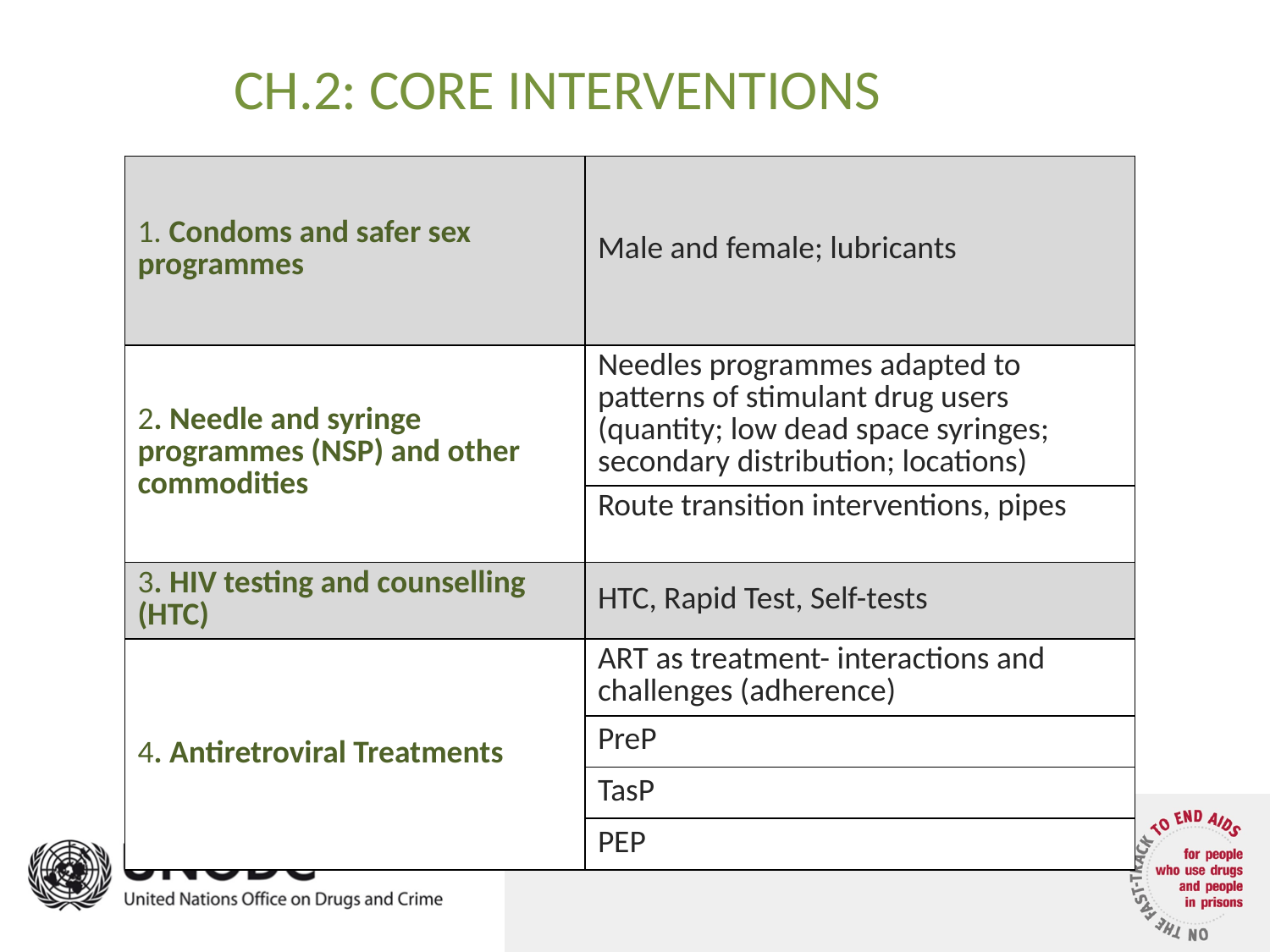

CH.2: CORE INTERVENTIONS
| 1. Condoms and safer sex programmes | Male and female; lubricants |
| --- | --- |
| 2. Needle and syringe programmes (NSP) and other commodities | Needles programmes adapted to patterns of stimulant drug users (quantity; low dead space syringes; secondary distribution; locations) |
|  | Route transition interventions, pipes |
| 3. HIV testing and counselling (HTC) | HTC, Rapid Test, Self-tests |
| 4. Antiretroviral Treatments | ART as treatment- interactions and challenges (adherence) |
|  | PreP |
|  | TasP |
|  | PEP |